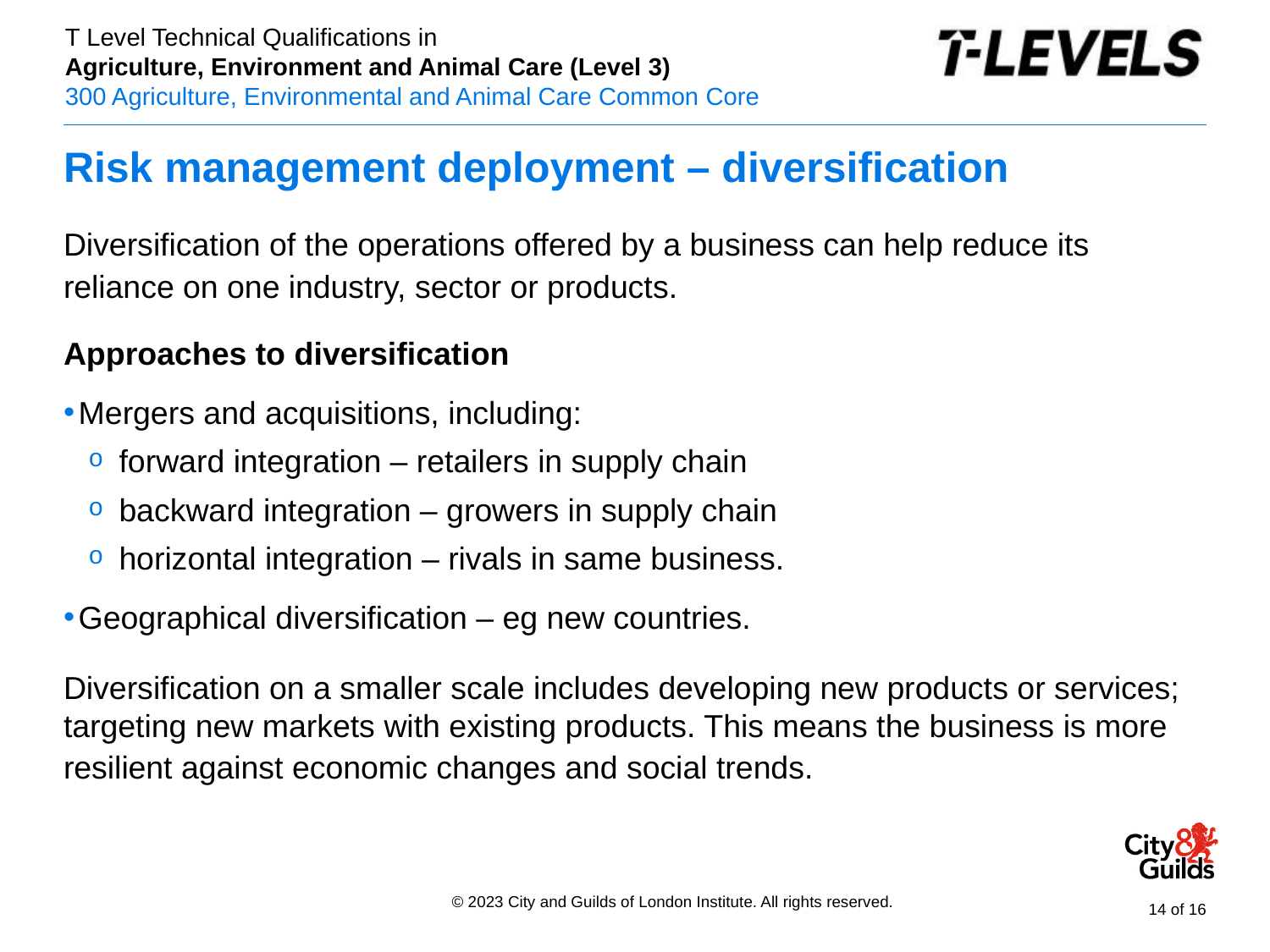

# Risk management deployment – diversification
Diversification of the operations offered by a business can help reduce its reliance on one industry, sector or products.
Approaches to diversification
Mergers and acquisitions, including:
forward integration – retailers in supply chain
backward integration – growers in supply chain
horizontal integration – rivals in same business.
Geographical diversification – eg new countries.
Diversification on a smaller scale includes developing new products or services; targeting new markets with existing products. This means the business is more resilient against economic changes and social trends.